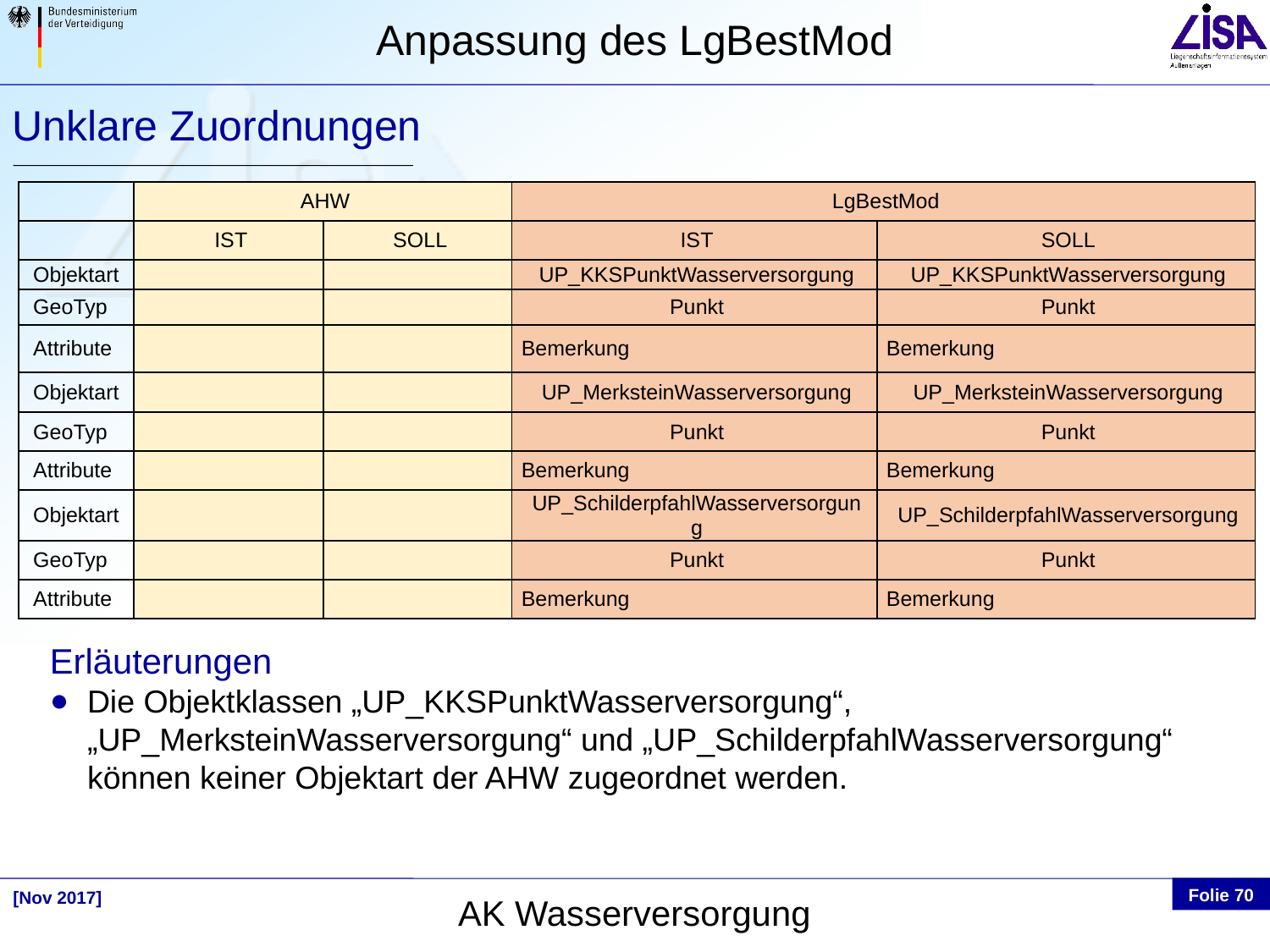

Unklare Zuordnungen

|  | AHW |  | LgBestMod |  |
| --- | --- | --- | --- | --- |
|  | IST | SOLL | IST | SOLL |
| Objektart |  |  | UP\_KKSPunktWasserversorgung | UP\_KKSPunktWasserversorgung |
| GeoTyp |  |  | Punkt | Punkt |
| Attribute |  |  | Bemerkung | Bemerkung |
| Objektart |  |  | UP\_MerksteinWasserversorgung | UP\_MerksteinWasserversorgung |
| GeoTyp |  |  | Punkt | Punkt |
| Attribute |  |  | Bemerkung | Bemerkung |
| Objektart |  |  | UP\_SchilderpfahlWasserversorgung | UP\_SchilderpfahlWasserversorgung |
| GeoTyp |  |  | Punkt | Punkt |
| Attribute |  |  | Bemerkung | Bemerkung |
Erläuterungen
Die Objektklassen „UP_KKSPunktWasserversorgung“, „UP_MerksteinWasserversorgung“ und „UP_SchilderpfahlWasserversorgung“ können keiner Objektart der AHW zugeordnet werden.